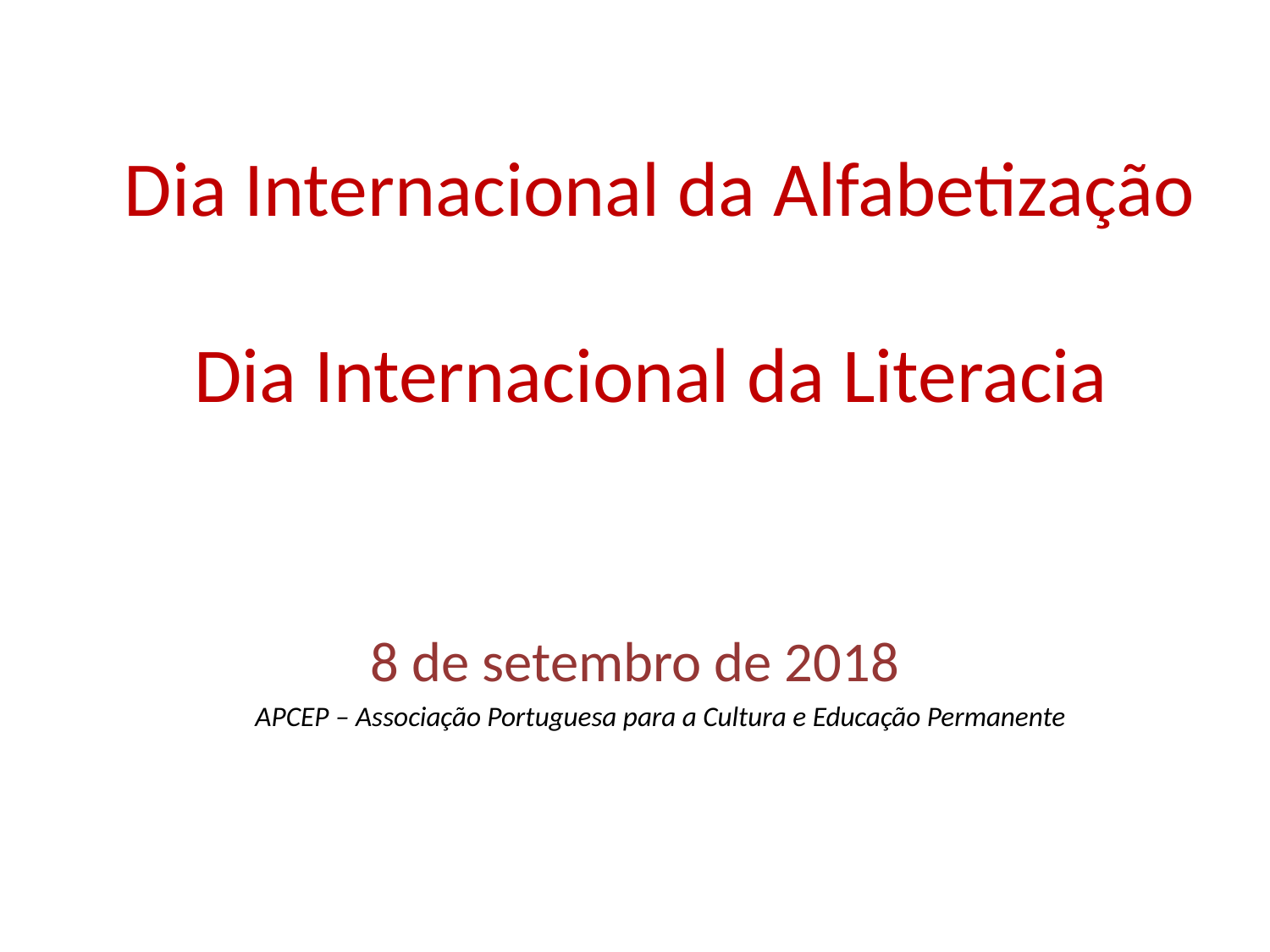

# Dia Internacional da Alfabetização Dia Internacional da Literacia

8 de setembro de 2018
APCEP – Associação Portuguesa para a Cultura e Educação Permanente